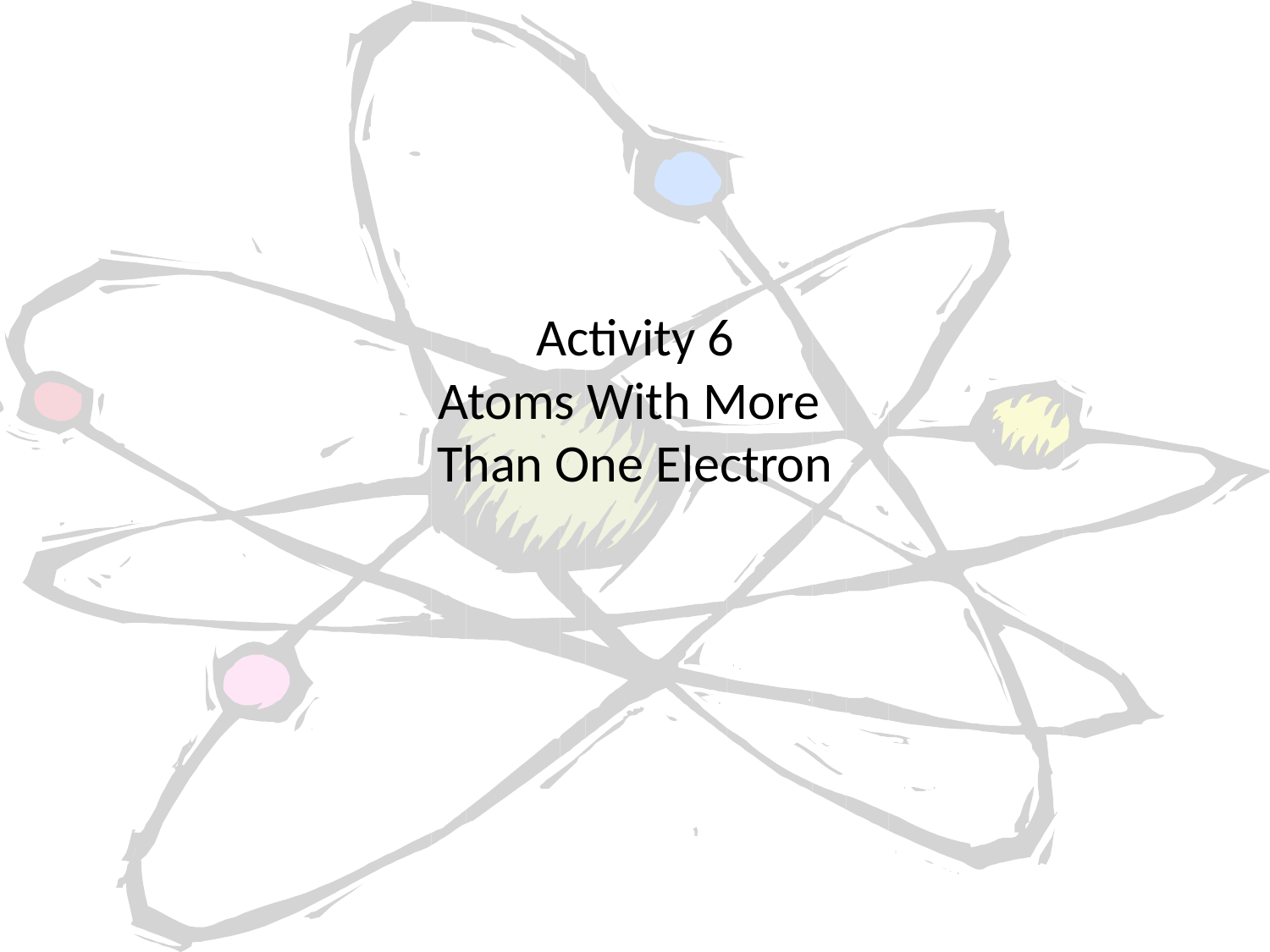

# Activity 6 Atoms With More Than One Electron